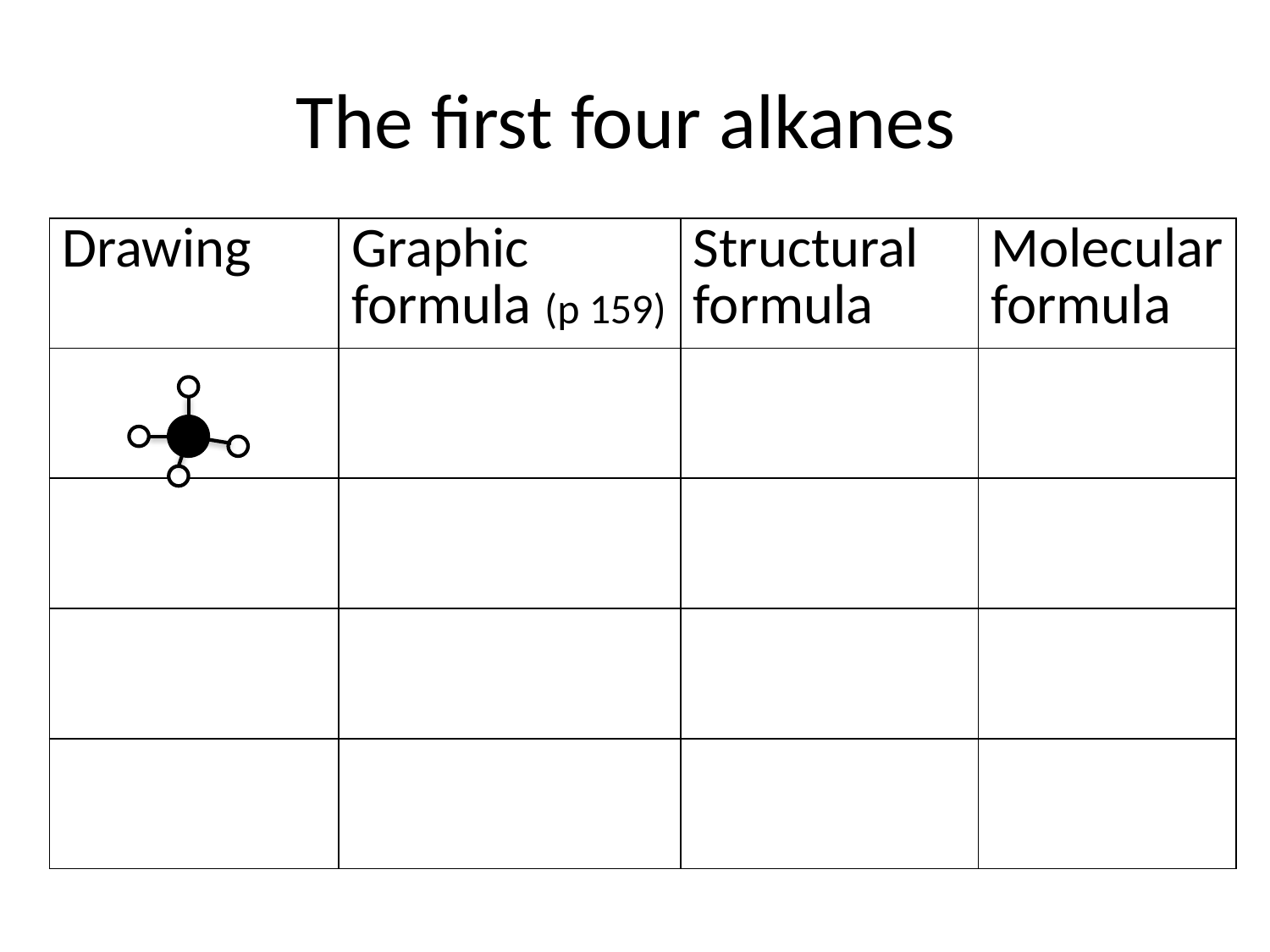

# The first four alkanes
| Drawing | Graphic formula (p 159) | Structural formula | Molecular formula |
| --- | --- | --- | --- |
|  |  |  |  |
|  |  |  |  |
|  |  |  |  |
|  |  |  |  |